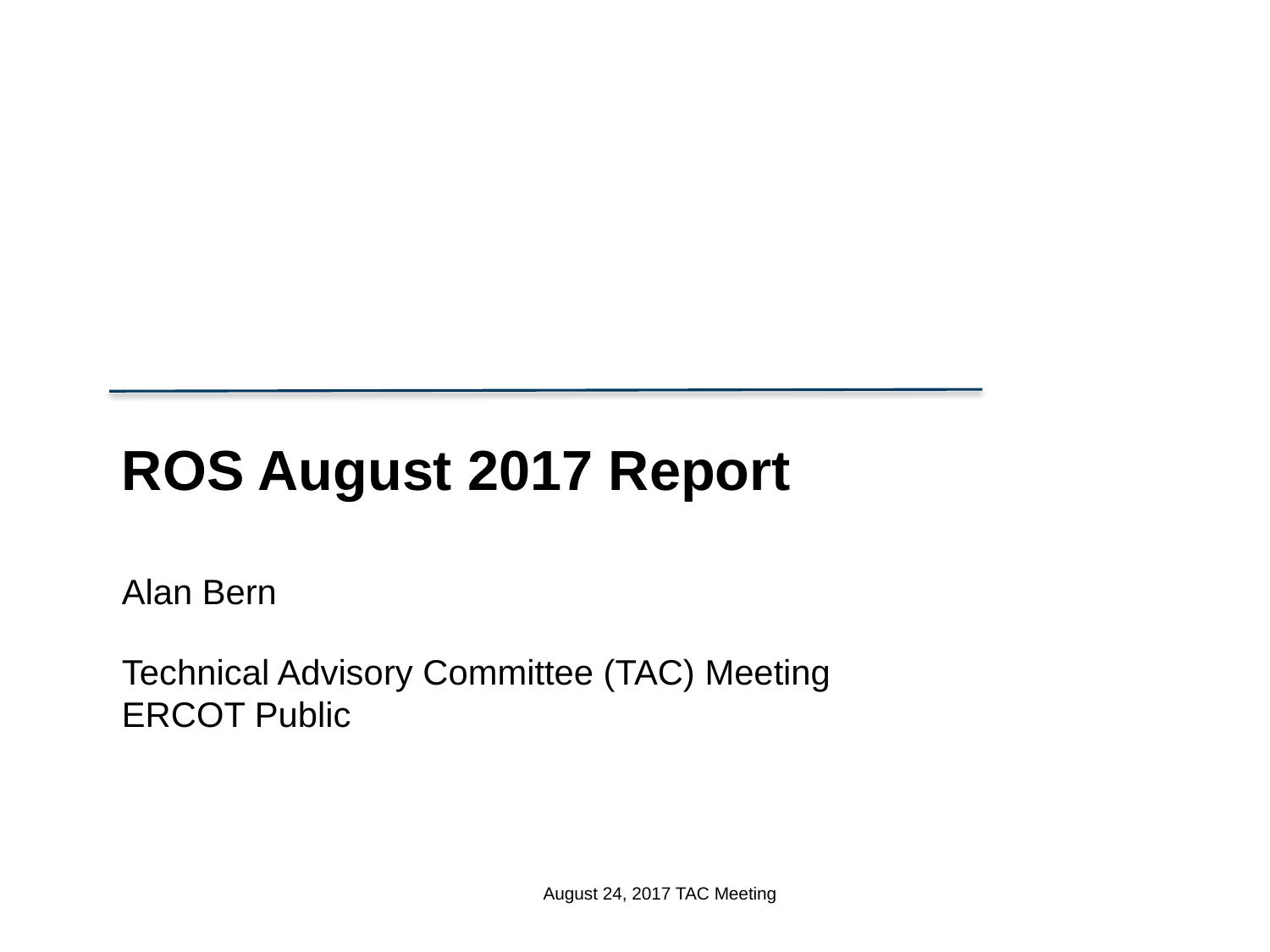

ROS August 2017 Report

Alan Bern

Technical Advisory Committee (TAC) Meeting
ERCOT Public

 August 24, 2017 TAC Meeting